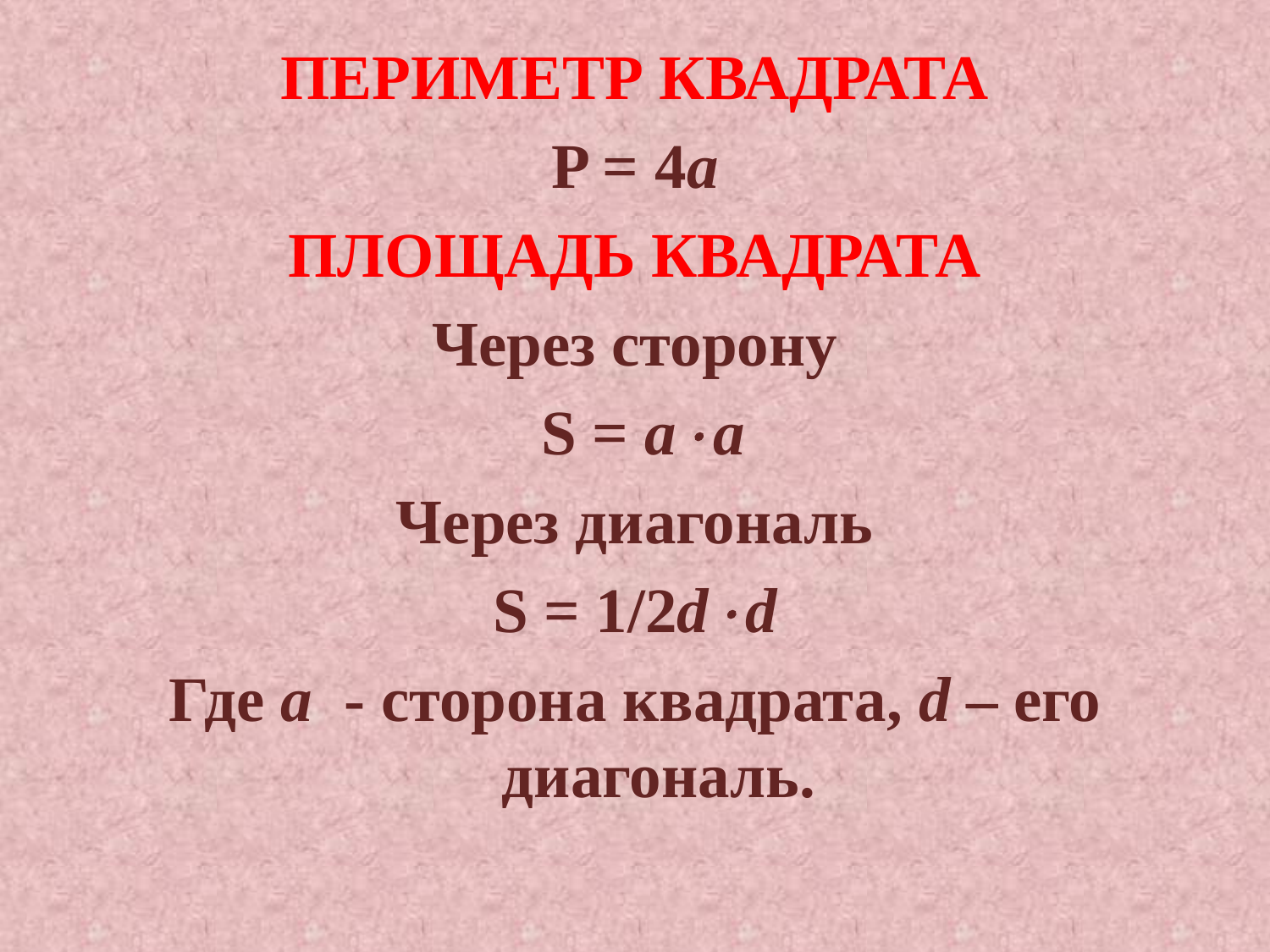

ПЕРИМЕТР КВАДРАТА
P = 4a
ПЛОЩАДЬ КВАДРАТА
Через сторону
 S = a⋅a
Через диагональ
S = 1/2d⋅d
Где a  - сторона квадрата, d – его диагональ.